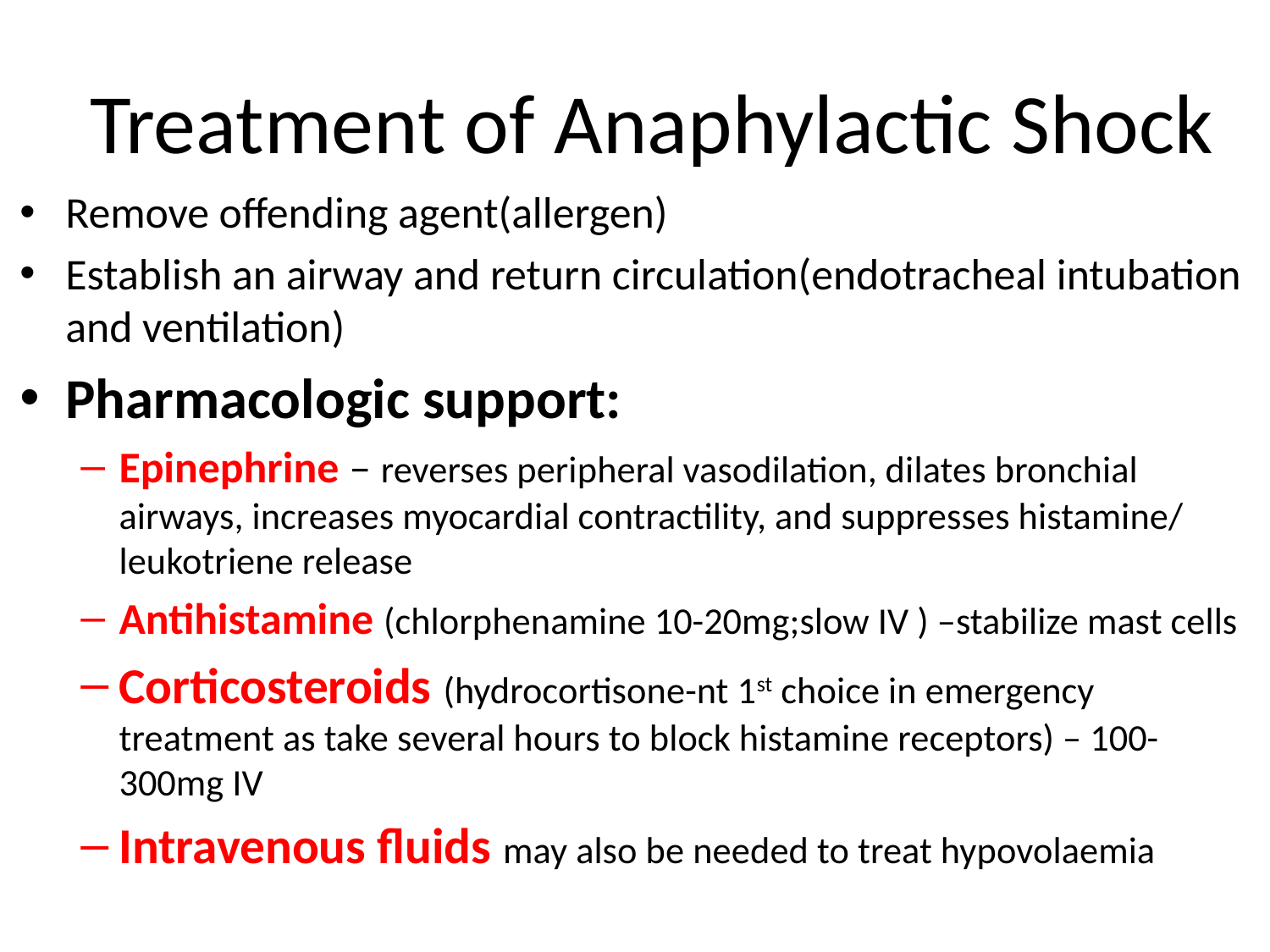

# Treatment of Anaphylactic Shock
Remove offending agent(allergen)
Establish an airway and return circulation(endotracheal intubation and ventilation)
Pharmacologic support:
Epinephrine – reverses peripheral vasodilation, dilates bronchial airways, increases myocardial contractility, and suppresses histamine/ leukotriene release
Antihistamine (chlorphenamine 10-20mg;slow IV ) –stabilize mast cells
Corticosteroids (hydrocortisone-nt 1st choice in emergency treatment as take several hours to block histamine receptors) – 100-300mg IV
Intravenous fluids may also be needed to treat hypovolaemia